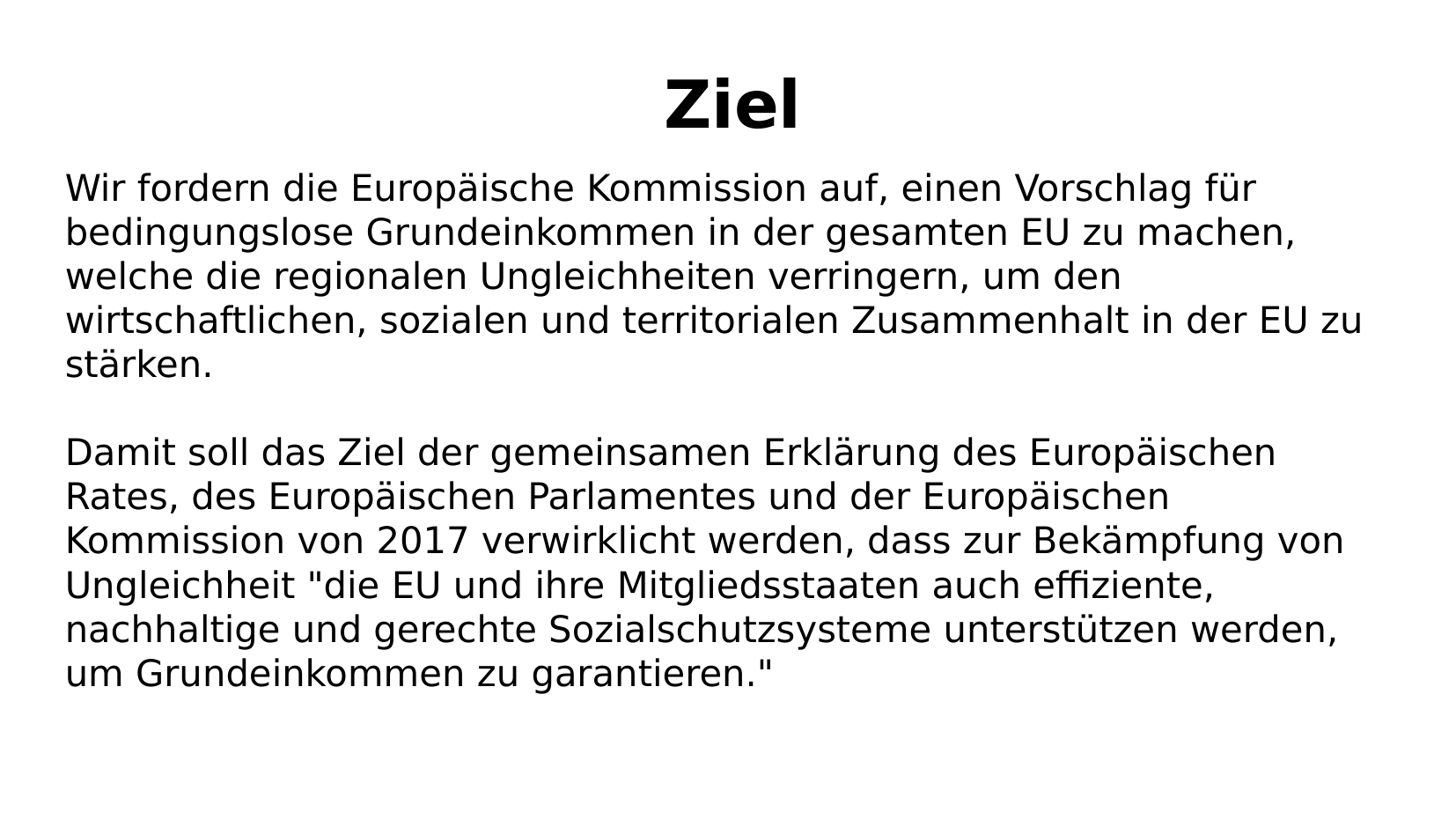

Ziel
Wir fordern die Europäische Kommission auf, einen Vorschlag für bedingungslose Grundeinkommen in der gesamten EU zu machen, welche die regionalen Ungleichheiten verringern, um den wirtschaftlichen, sozialen und territorialen Zusammenhalt in der EU zu stärken.

Damit soll das Ziel der gemeinsamen Erklärung des Europäischen Rates, des Europäischen Parlamentes und der Europäischen Kommission von 2017 verwirklicht werden, dass zur Bekämpfung von Ungleichheit "die EU und ihre Mitgliedsstaaten auch effiziente, nachhaltige und gerechte Sozialschutzsysteme unterstützen werden, um Grundeinkommen zu garantieren."